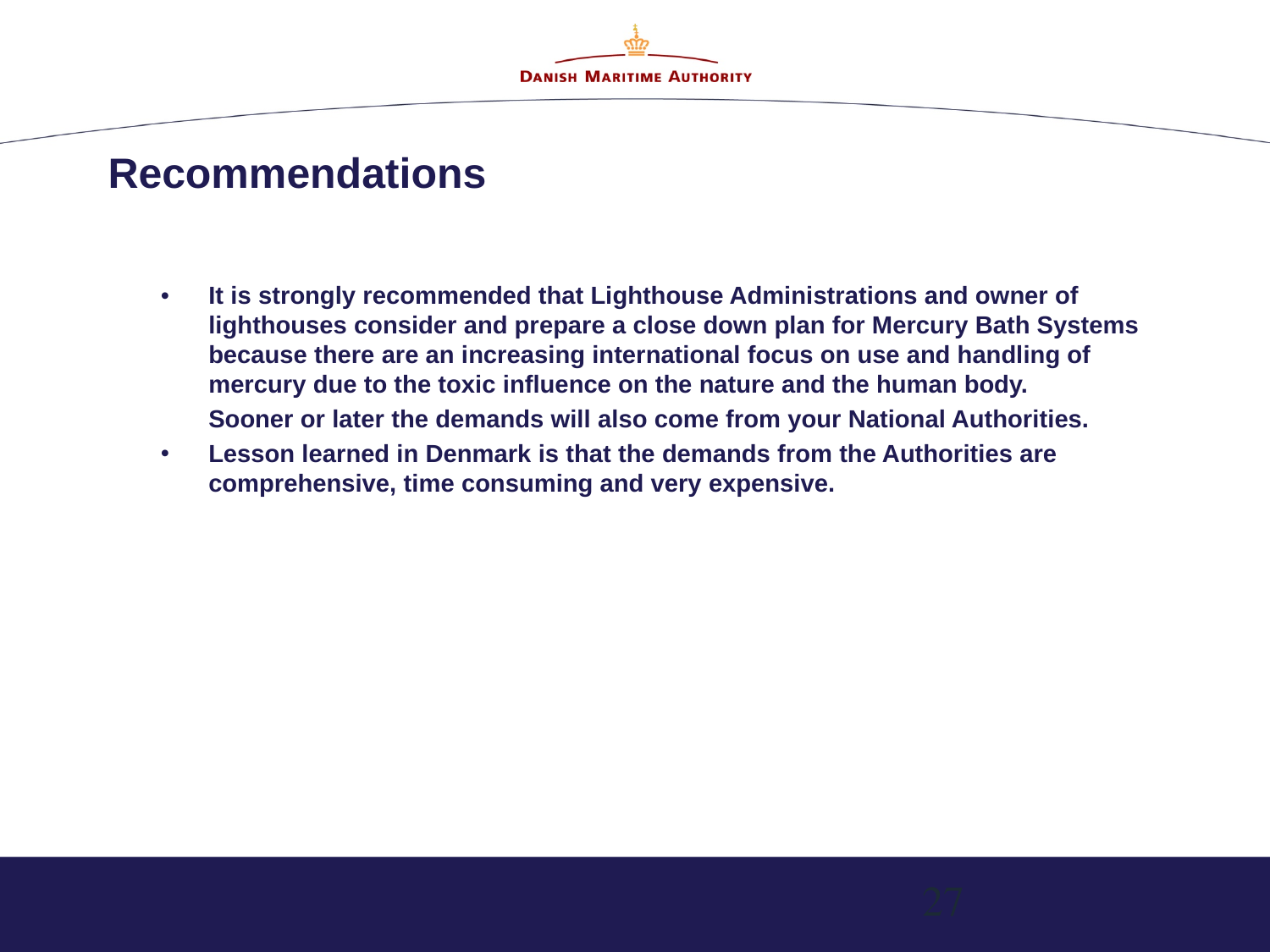

# Recommendations
It is strongly recommended that Lighthouse Administrations and owner of lighthouses consider and prepare a close down plan for Mercury Bath Systems because there are an increasing international focus on use and handling of mercury due to the toxic influence on the nature and the human body.
	Sooner or later the demands will also come from your National Authorities.
Lesson learned in Denmark is that the demands from the Authorities are comprehensive, time consuming and very expensive.

27